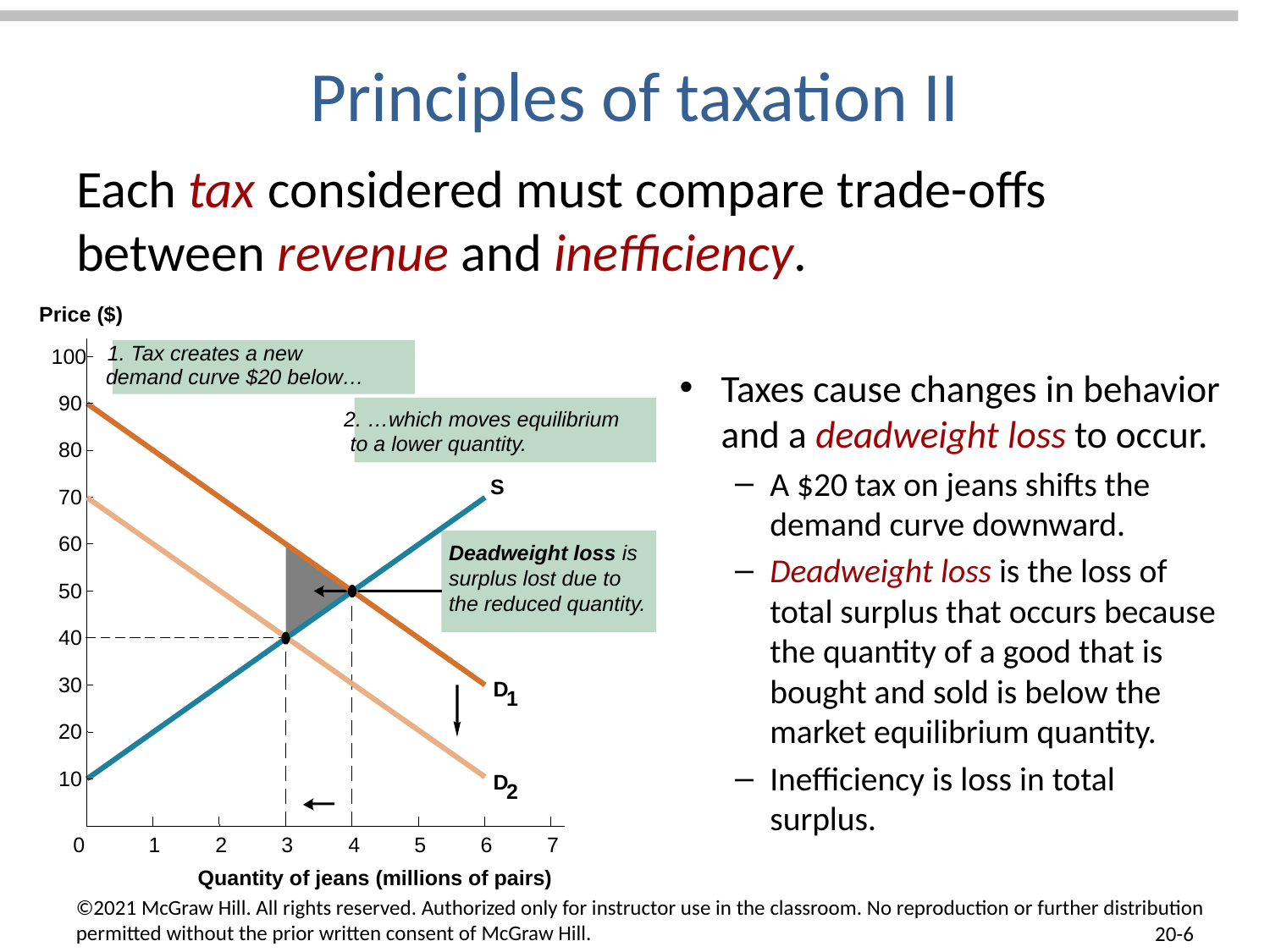

# Principles of taxation II
Each tax considered must compare trade-offs between revenue and inefficiency.
Price ($)

100

90

80

S
70

60

50

40

30

D

1

20

10

0
1
2
4
5
6
7
Quantity of jeans (millions of pairs)
1. Tax creates a new

demand curve $20 below…

3

D
2
Taxes cause changes in behavior and a deadweight loss to occur.
A $20 tax on jeans shifts the demand curve downward.
Deadweight loss is the loss of total surplus that occurs because the quantity of a good that is bought and sold is below the market equilibrium quantity.
Inefficiency is loss in total surplus.

2. …which moves equilibrium
to a lower quantity.

Deadweight loss is
surplus lost due to
the reduced quantity.